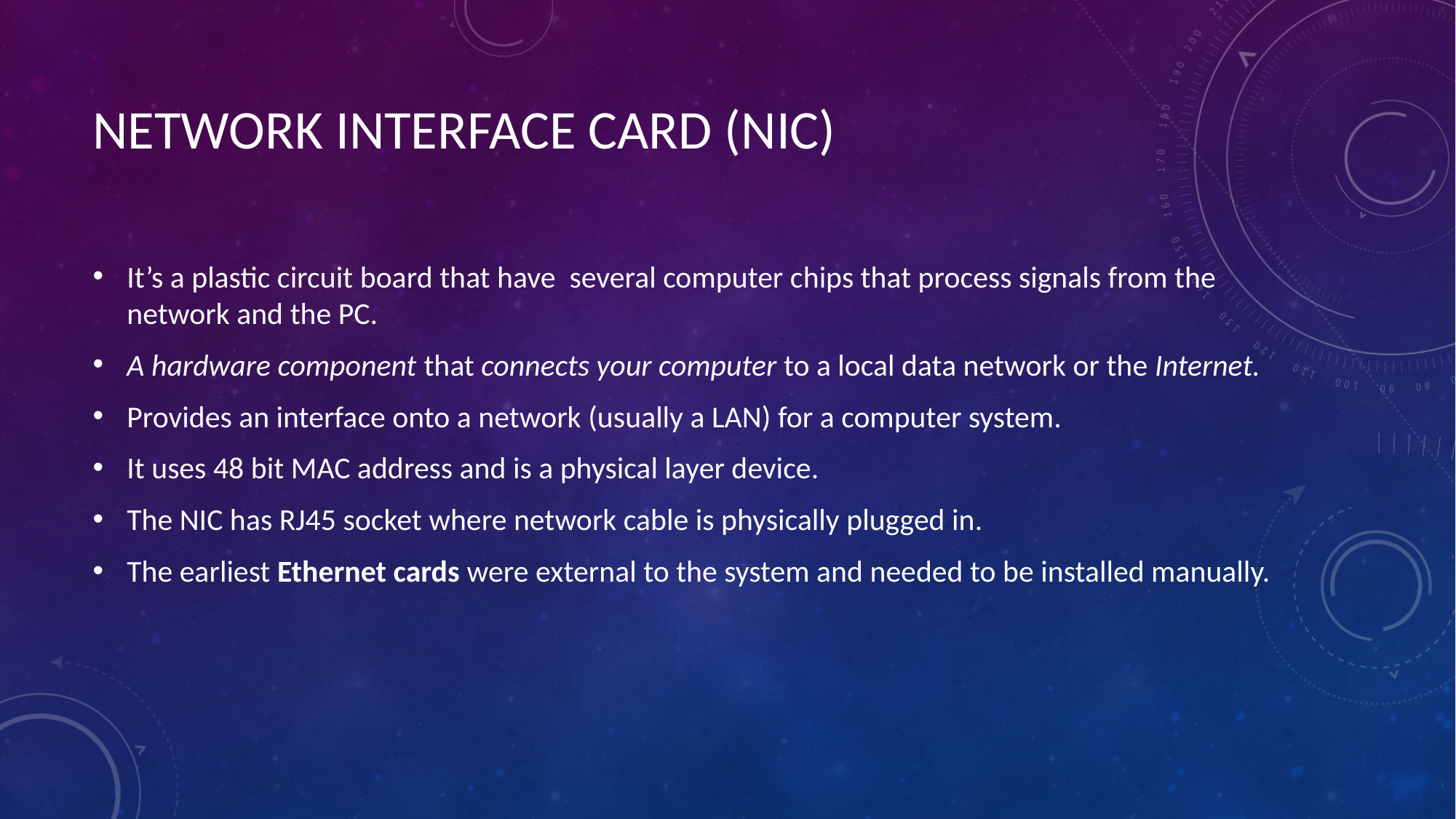

# Network Interface Card (NIC)
It’s a plastic circuit board that have  several computer chips that process signals from the network and the PC.
A hardware component that connects your computer to a local data network or the Internet.
Provides an interface onto a network (usually a LAN) for a computer system.
It uses 48 bit MAC address and is a physical layer device.
The NIC has RJ45 socket where network cable is physically plugged in.
The earliest Ethernet cards were external to the system and needed to be installed manually.